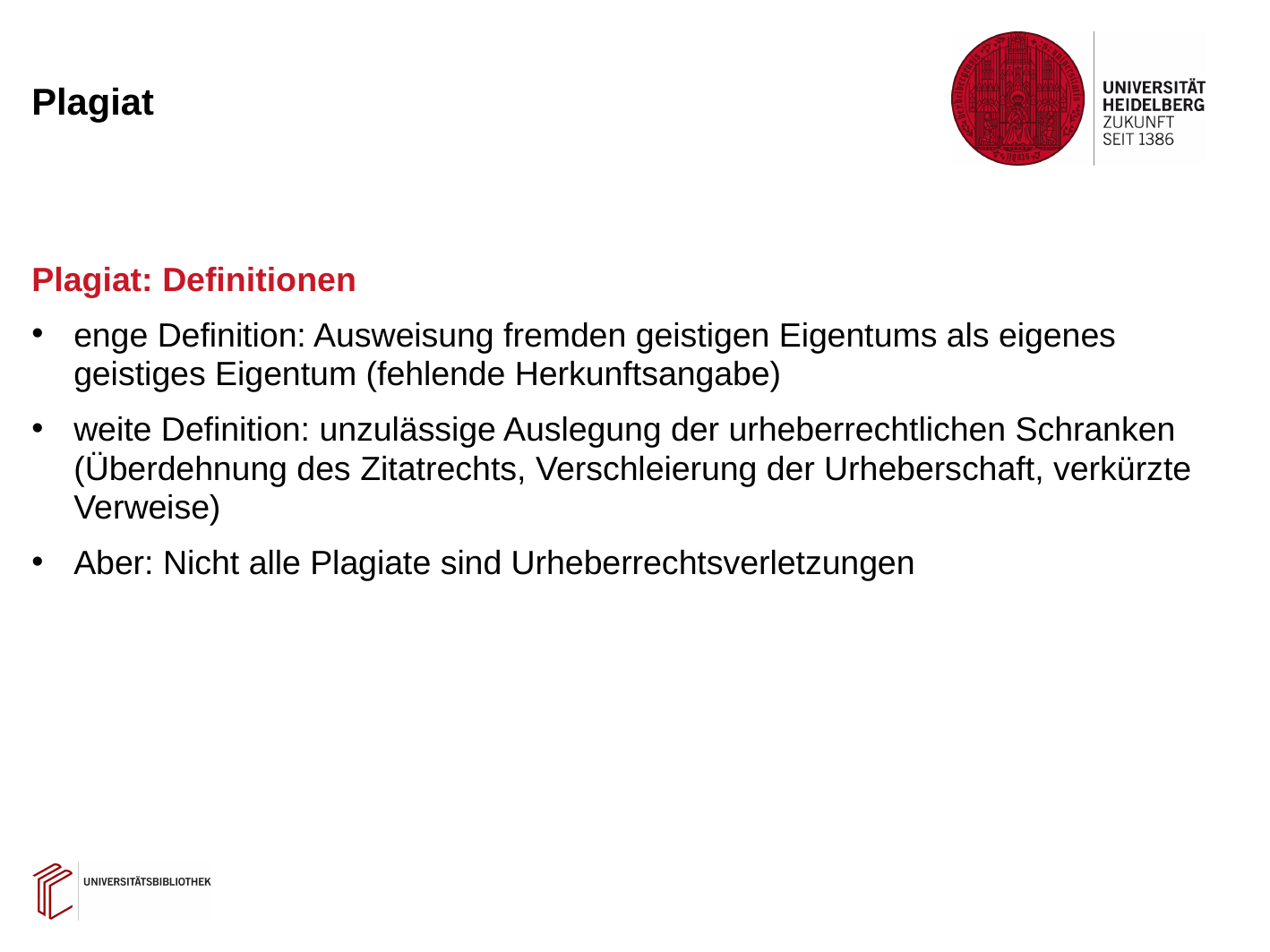

# Plagiat
Plagiat: Definitionen
enge Definition: Ausweisung fremden geistigen Eigentums als eigenes geistiges Eigentum (fehlende Herkunftsangabe)
weite Definition: unzulässige Auslegung der urheberrechtlichen Schranken (Überdehnung des Zitatrechts, Verschleierung der Urheberschaft, verkürzte Verweise)
Aber: Nicht alle Plagiate sind Urheberrechtsverletzungen
11